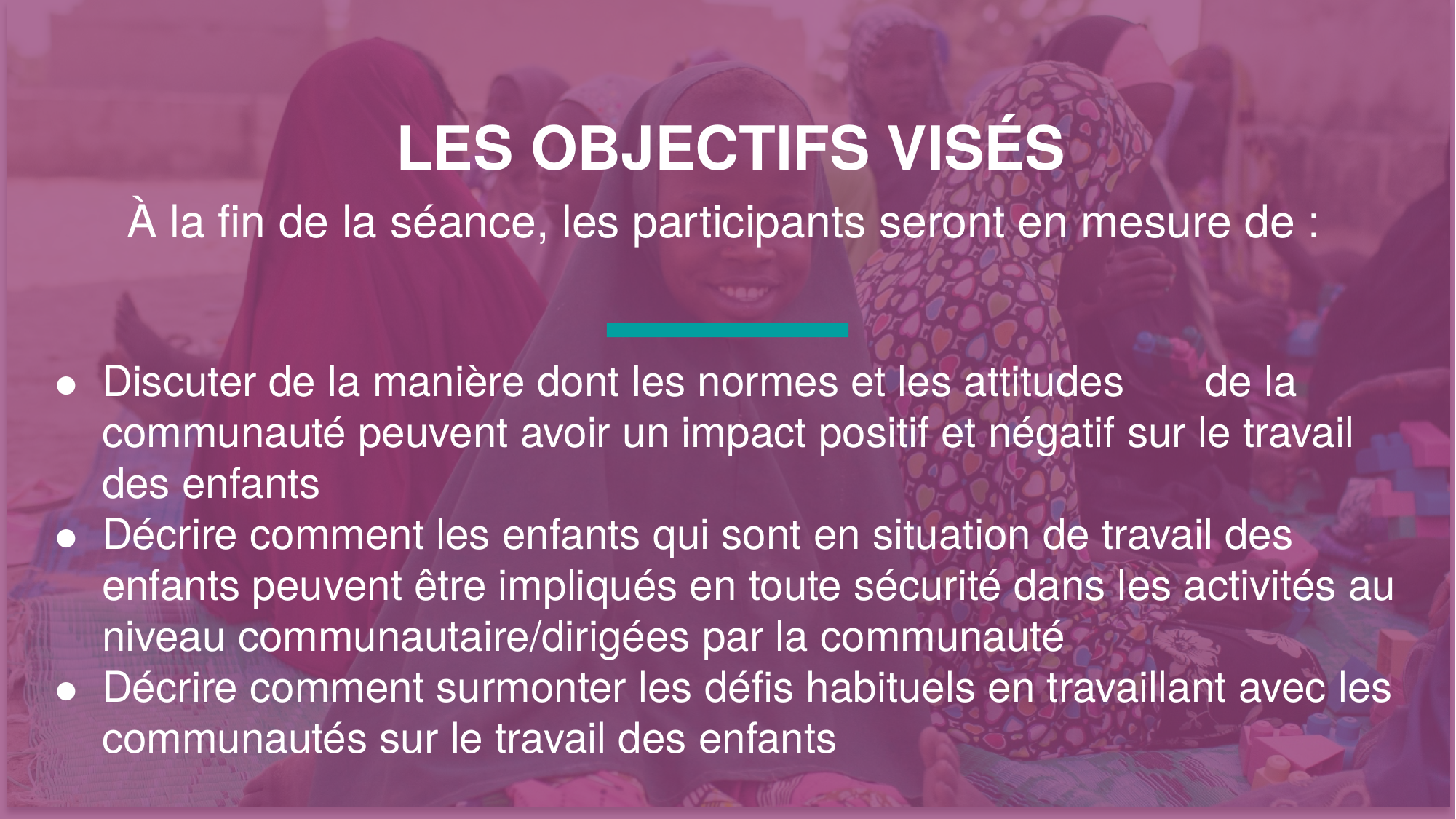

LES OBJECTIFS VISÉS
À la fin de la séance, les participants seront en mesure de :
Discuter de la manière dont les normes et les attitudes	 de la communauté peuvent avoir un impact positif et négatif sur le travail des enfants
Décrire comment les enfants qui sont en situation de travail des enfants peuvent être impliqués en toute sécurité dans les activités au niveau communautaire/dirigées par la communauté
Décrire comment surmonter les défis habituels en travaillant avec les communautés sur le travail des enfants